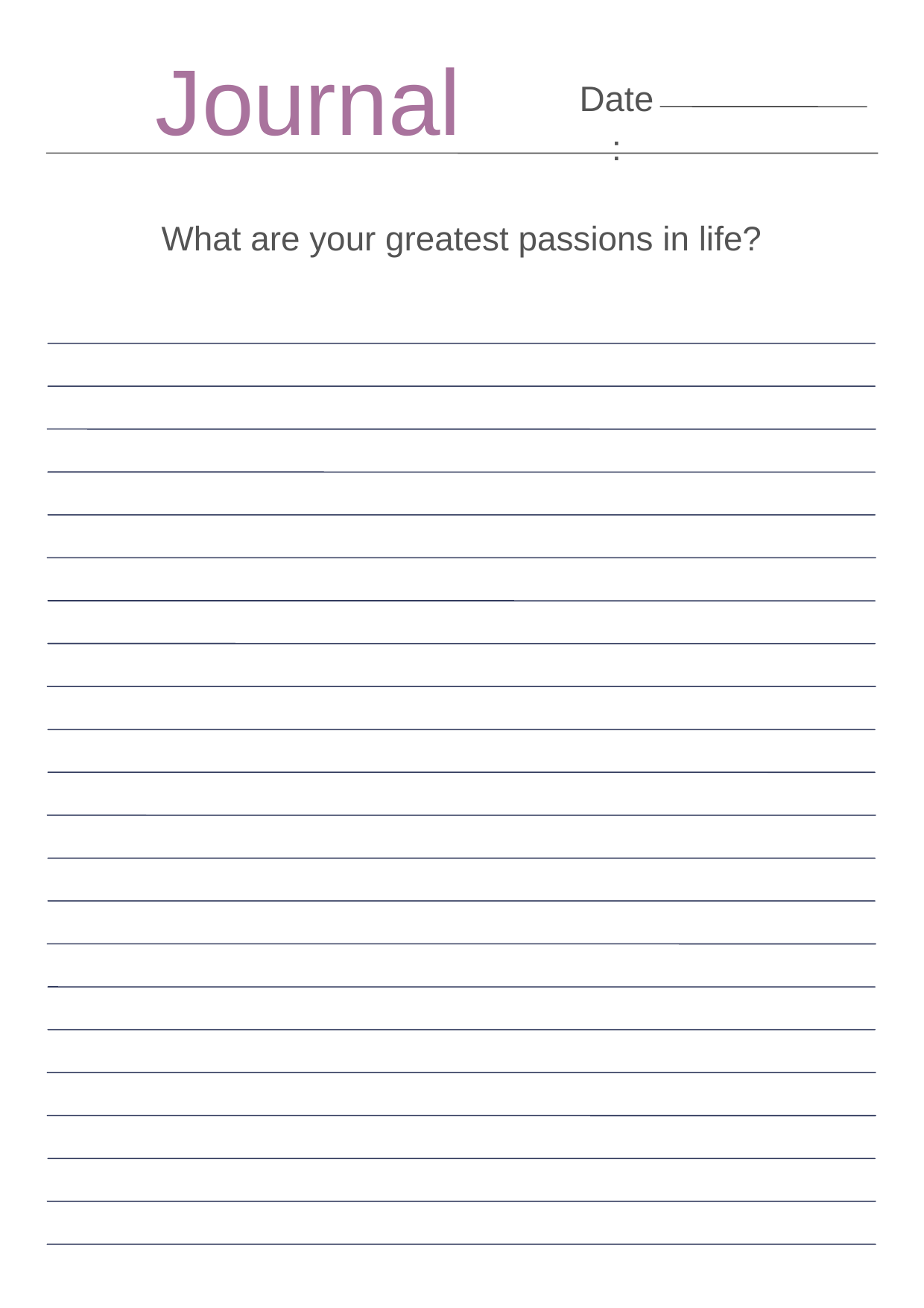

Journal
Date:

What are your greatest passions in life?